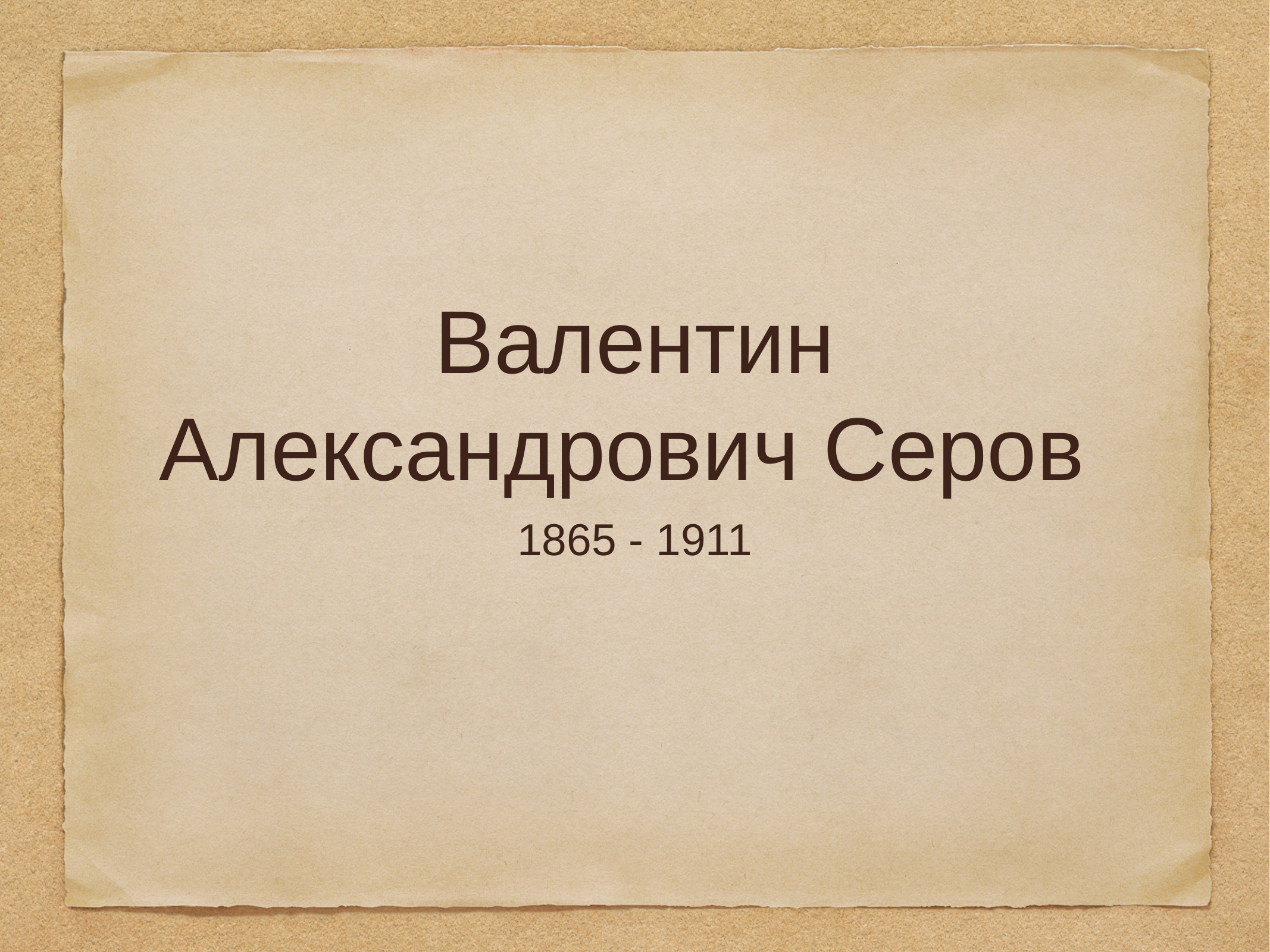

# Валентин Александрович Серов
1865 - 1911